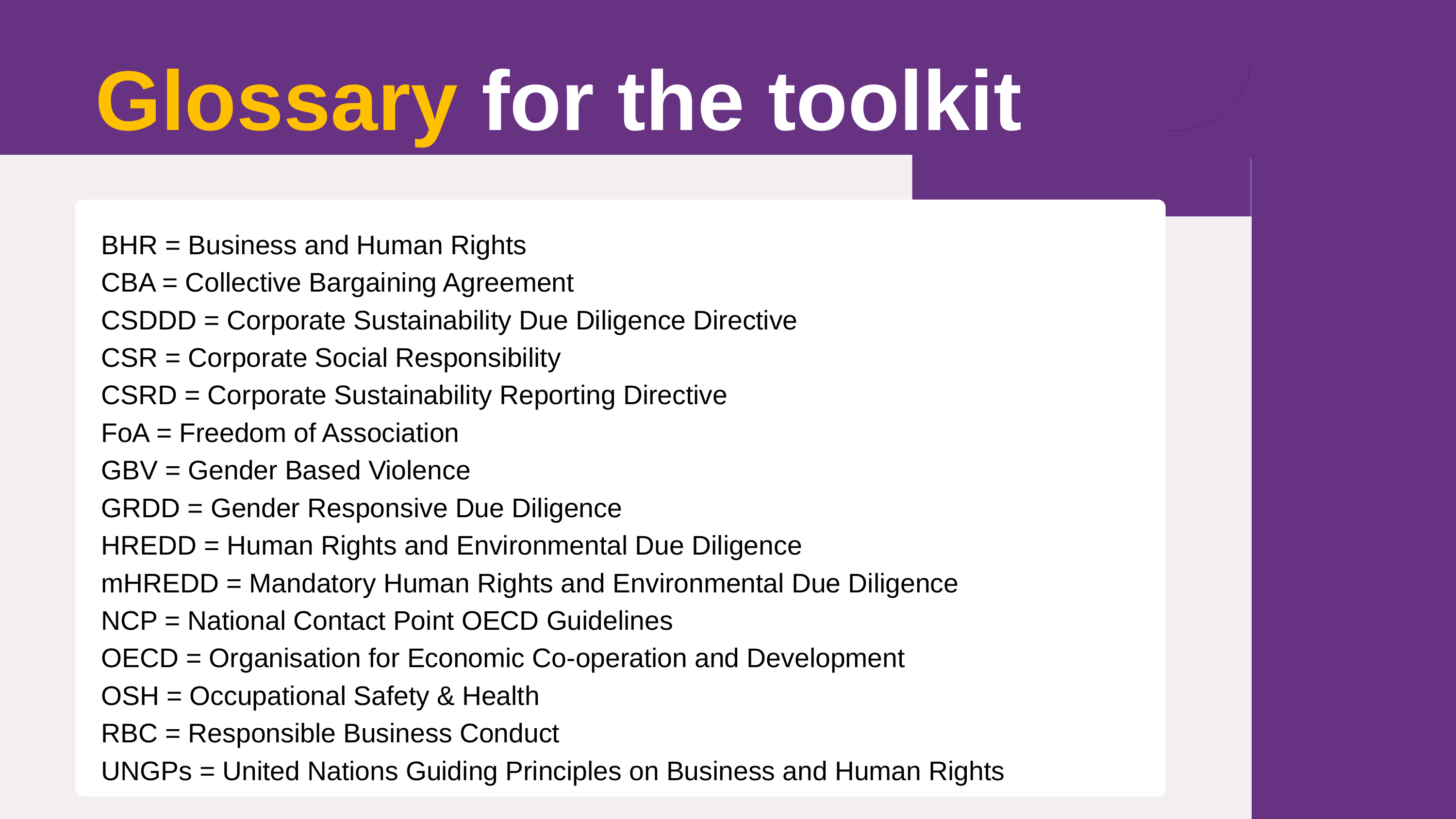

Glossary for the toolkit

BHR = Business and Human Rights
CBA = Collective Bargaining Agreement
CSDDD = Corporate Sustainability Due Diligence Directive
CSR = Corporate Social Responsibility
CSRD = Corporate Sustainability Reporting Directive
FoA = Freedom of Association
GBV = Gender Based Violence
GRDD = Gender Responsive Due Diligence
HREDD = Human Rights and Environmental Due Diligence
mHREDD = Mandatory Human Rights and Environmental Due Diligence
NCP = National Contact Point OECD Guidelines
OECD = Organisation for Economic Co-operation and Development
OSH = Occupational Safety & Health
RBC = Responsible Business Conduct
UNGPs = United Nations Guiding Principles on Business and Human Rights